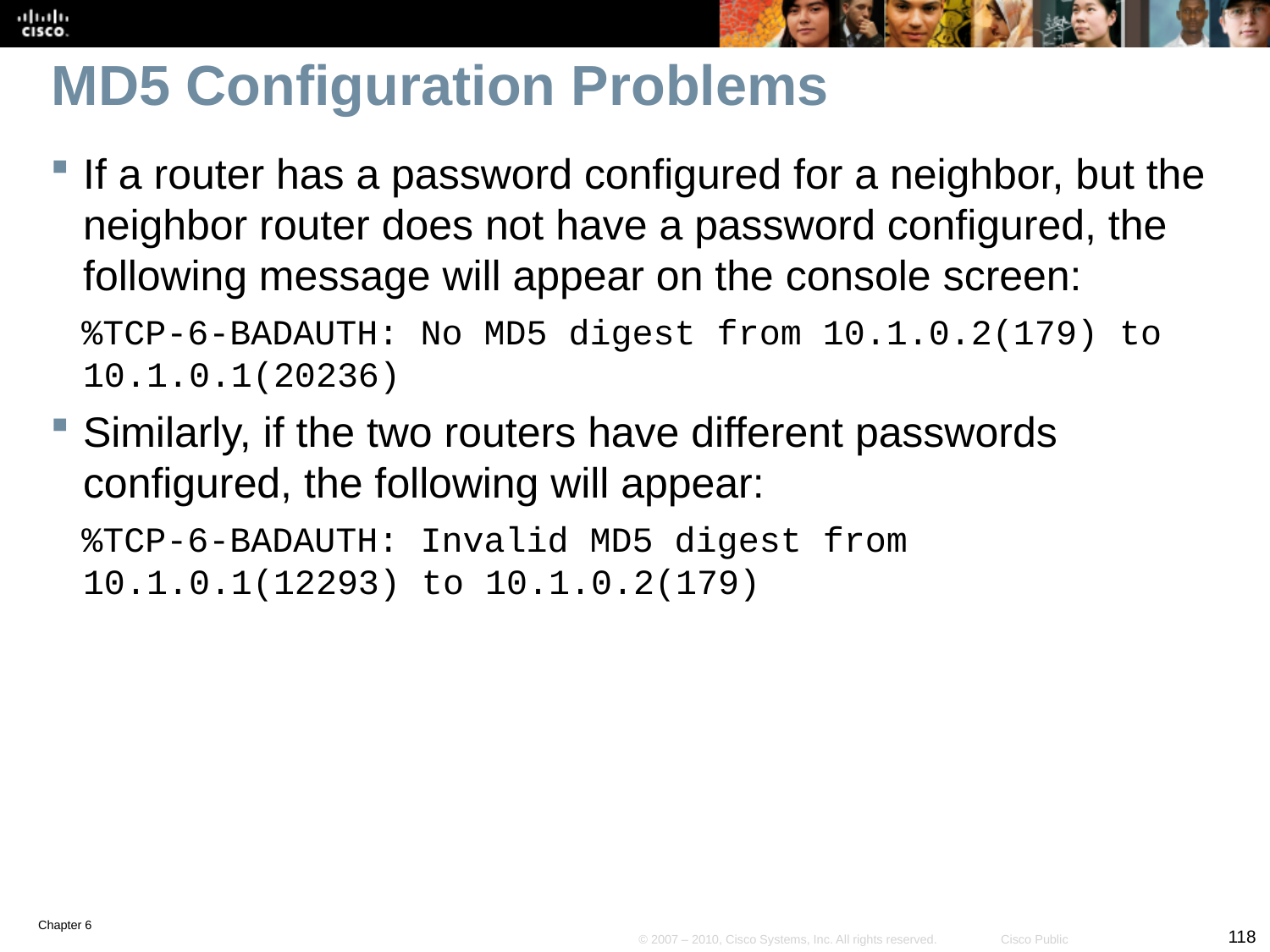

# MD5 Configuration Problems
If a router has a password configured for a neighbor, but the neighbor router does not have a password configured, the following message will appear on the console screen:
%TCP-6-BADAUTH: No MD5 digest from 10.1.0.2(179) to 10.1.0.1(20236)
Similarly, if the two routers have different passwords configured, the following will appear:
%TCP-6-BADAUTH: Invalid MD5 digest from 10.1.0.1(12293) to 10.1.0.2(179)